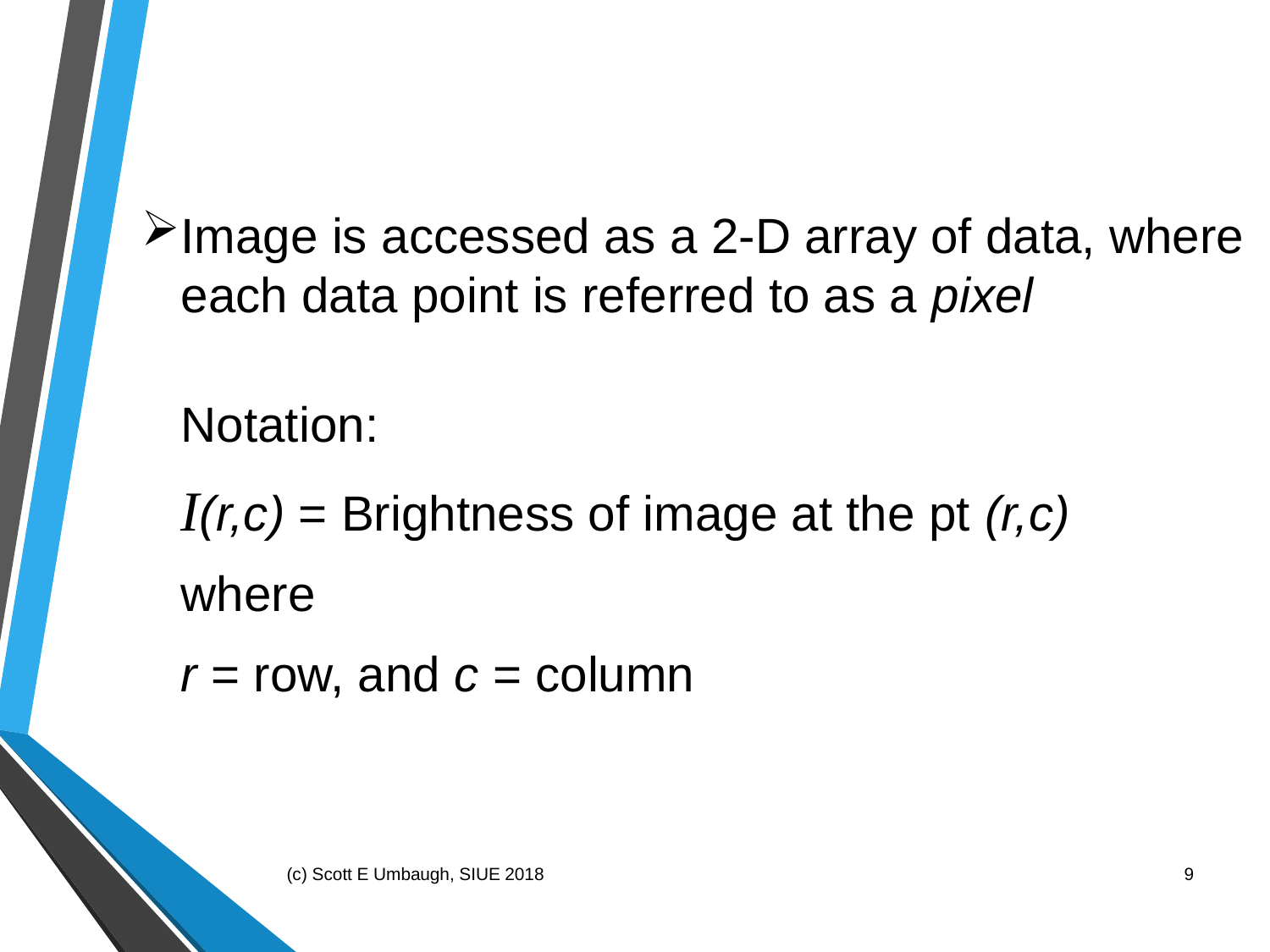

Image is accessed as a 2-D array of data, where each data point is referred to as a pixel

	Notation:
	I(r,c) = Brightness of image at the pt (r,c)
	where
	r = row, and c = column

(c) Scott E Umbaugh, SIUE 2018
9